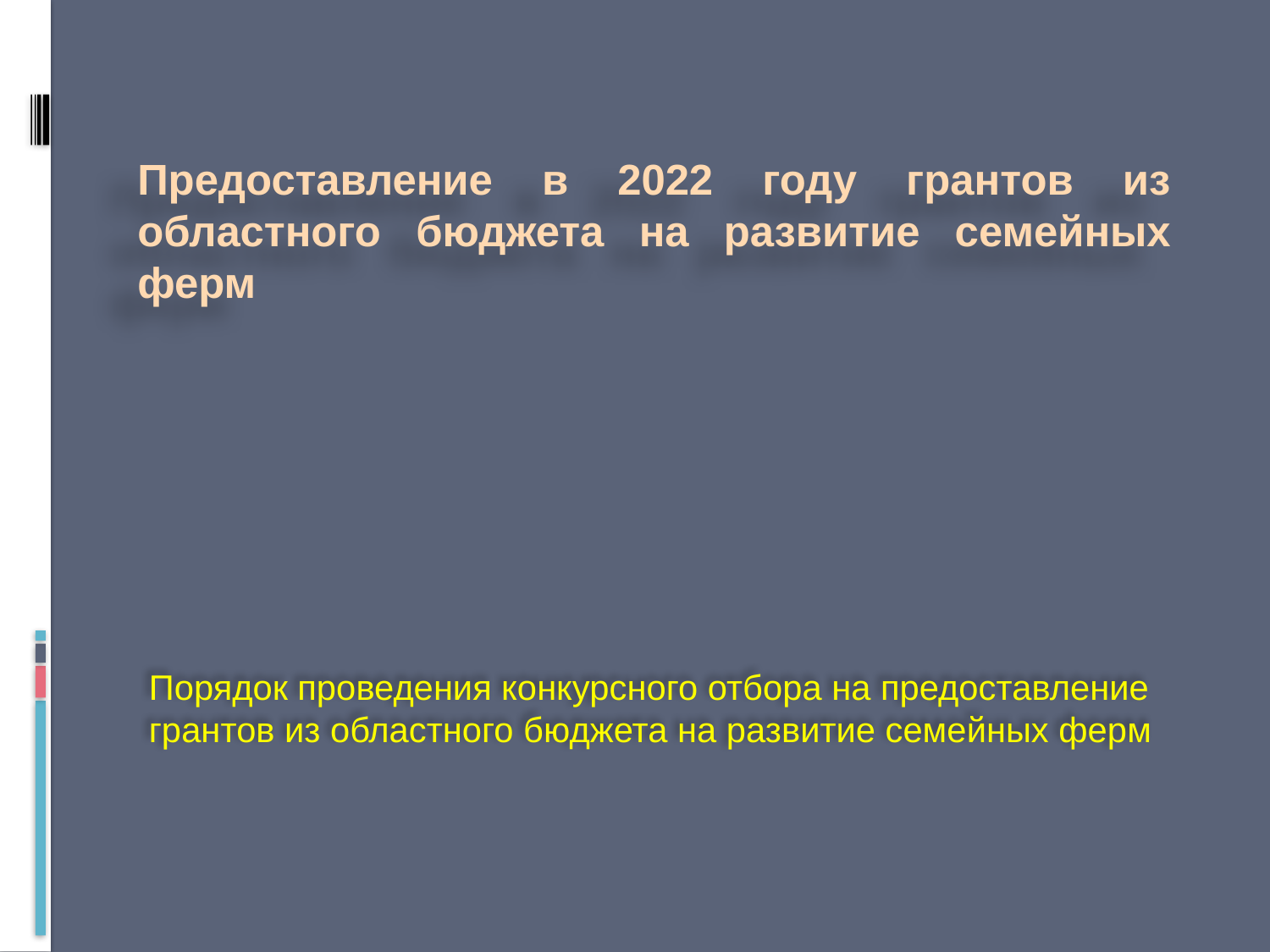

# Предоставление в 2022 году грантов из областного бюджета на развитие семейных ферм
Порядок проведения конкурсного отбора на предоставление грантов из областного бюджета на развитие семейных ферм